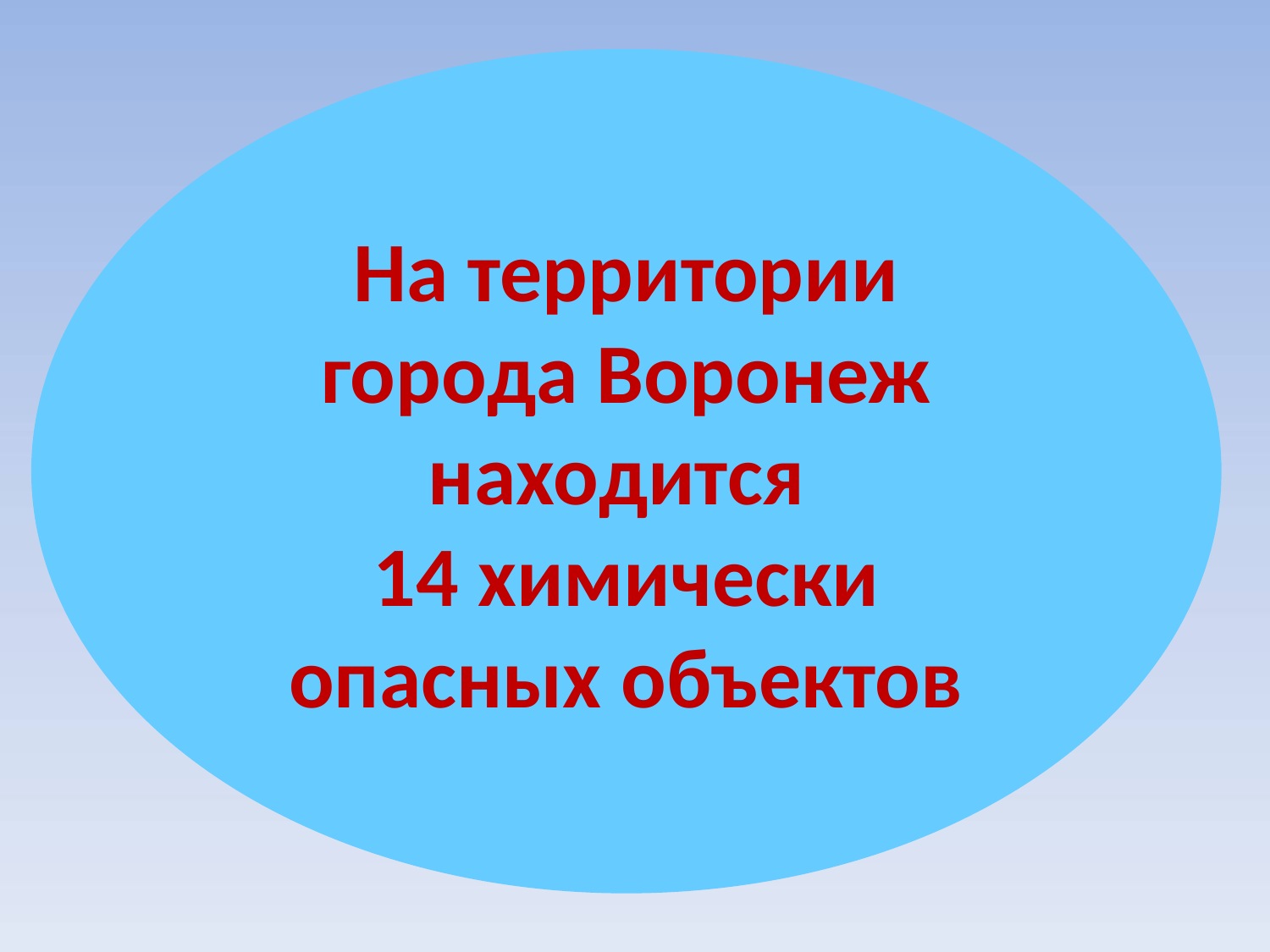

На территории города Воронеж находится
14 химически опасных объектов
45